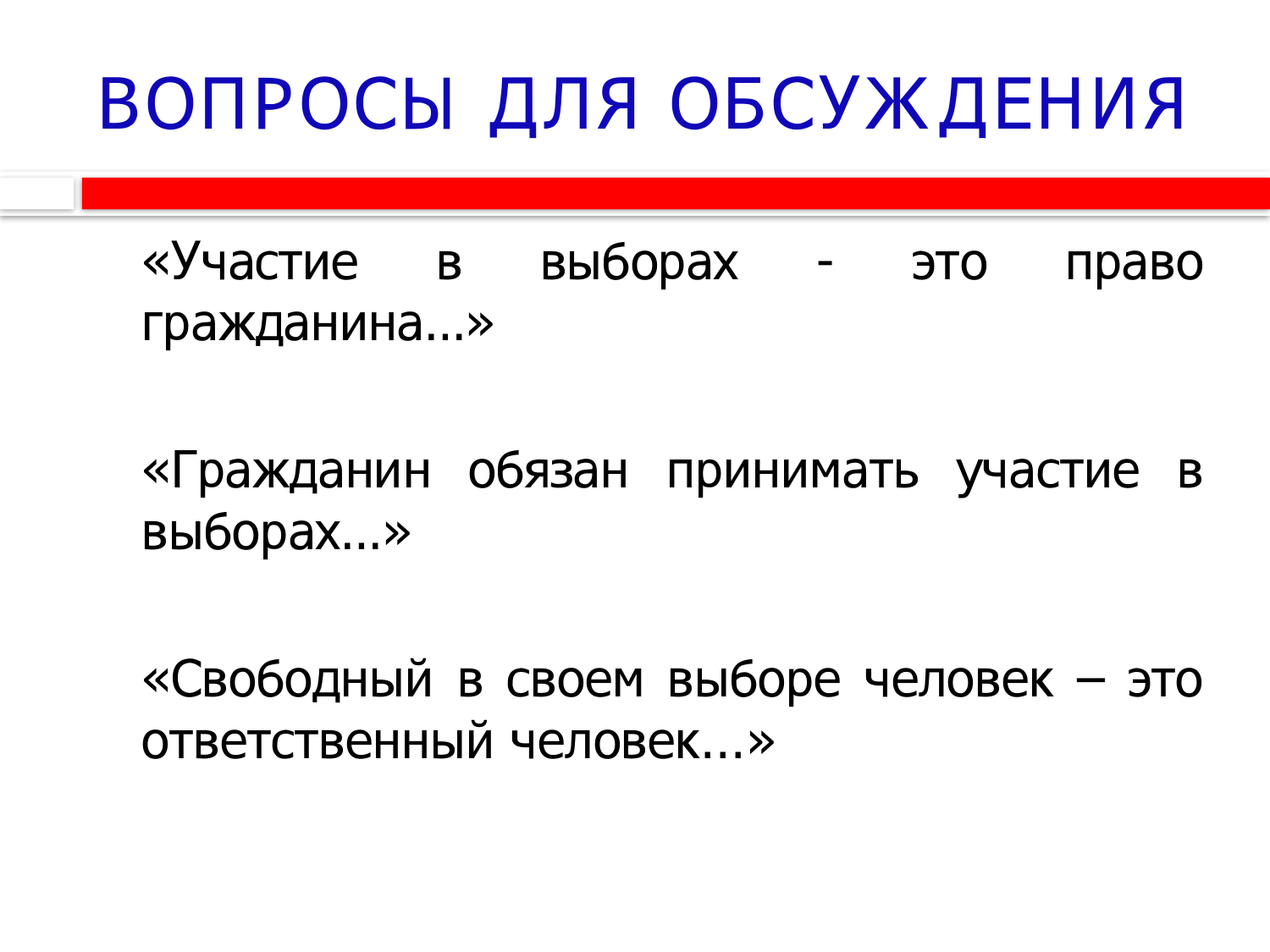

# ВОПРОСЫ ДЛЯ ОБСУЖДЕНИЯ
«Участие в выборах - это право гражданина…»

«Гражданин обязан принимать участие в выборах…»

«Свободный в своем выборе человек – это ответственный человек...»